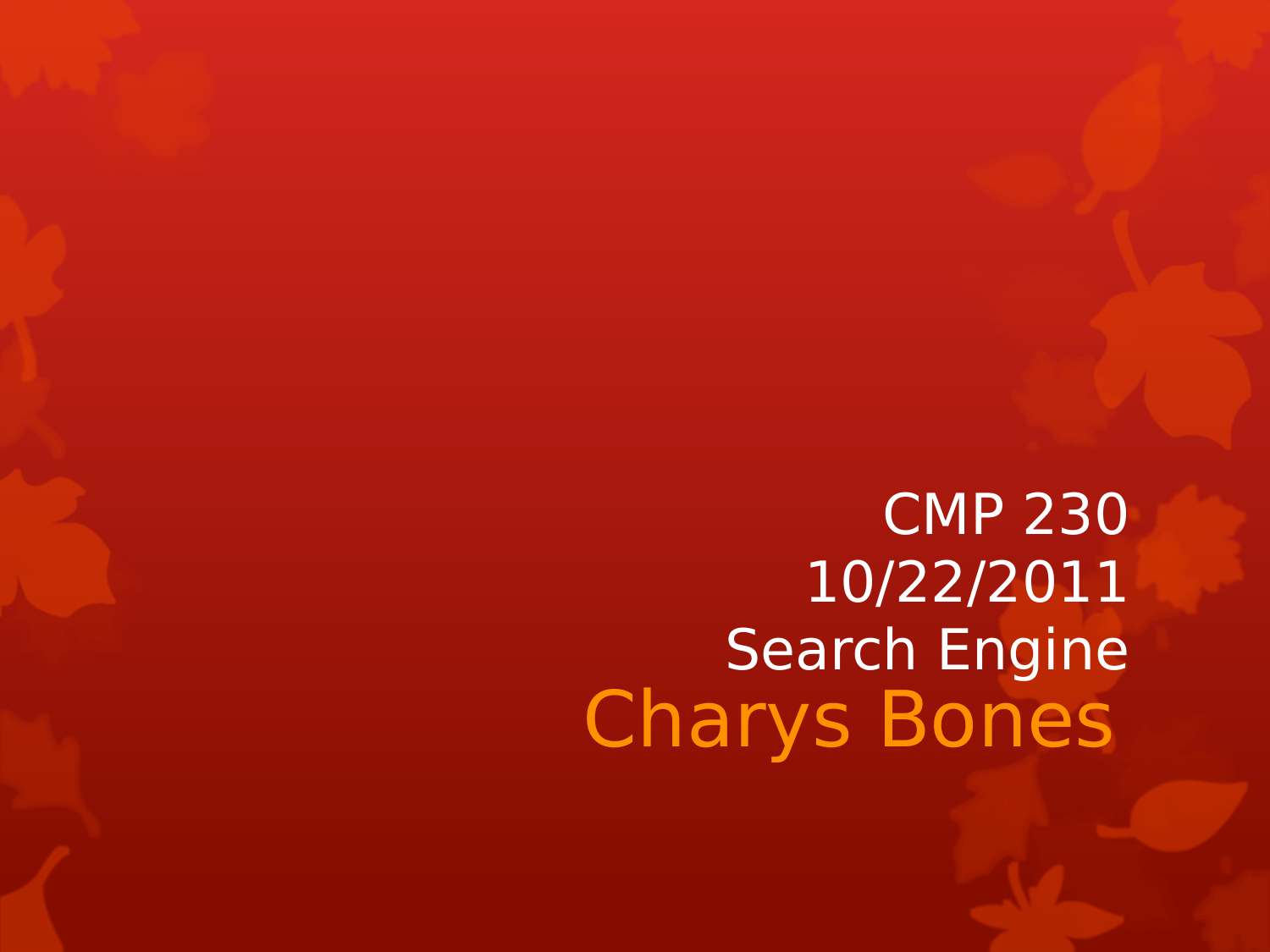

# CMP 230 10/22/2011 Search Engine
Charys Bones